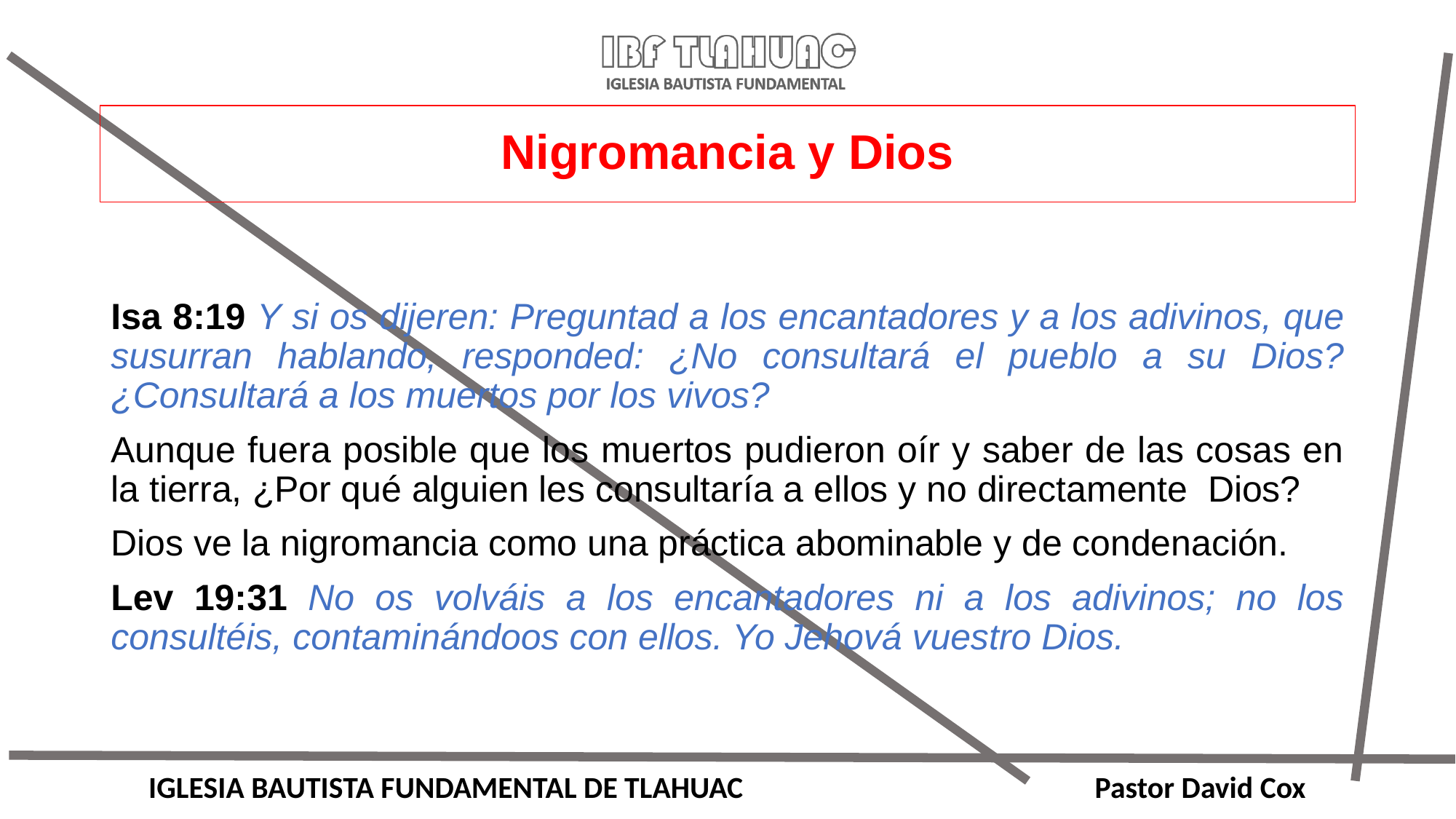

# Nigromancia y Dios
Isa 8:19 Y si os dijeren: Preguntad a los encantadores y a los adivinos, que susurran hablando, responded: ¿No consultará el pueblo a su Dios? ¿Consultará a los muertos por los vivos?
Aunque fuera posible que los muertos pudieron oír y saber de las cosas en la tierra, ¿Por qué alguien les consultaría a ellos y no directamente  Dios?
Dios ve la nigromancia como una práctica abominable y de condenación.
Lev 19:31 No os volváis a los encantadores ni a los adivinos; no los consultéis, contaminándoos con ellos. Yo Jehová vuestro Dios.
IGLESIA BAUTISTA FUNDAMENTAL DE TLAHUAC                                                   Pastor David Cox